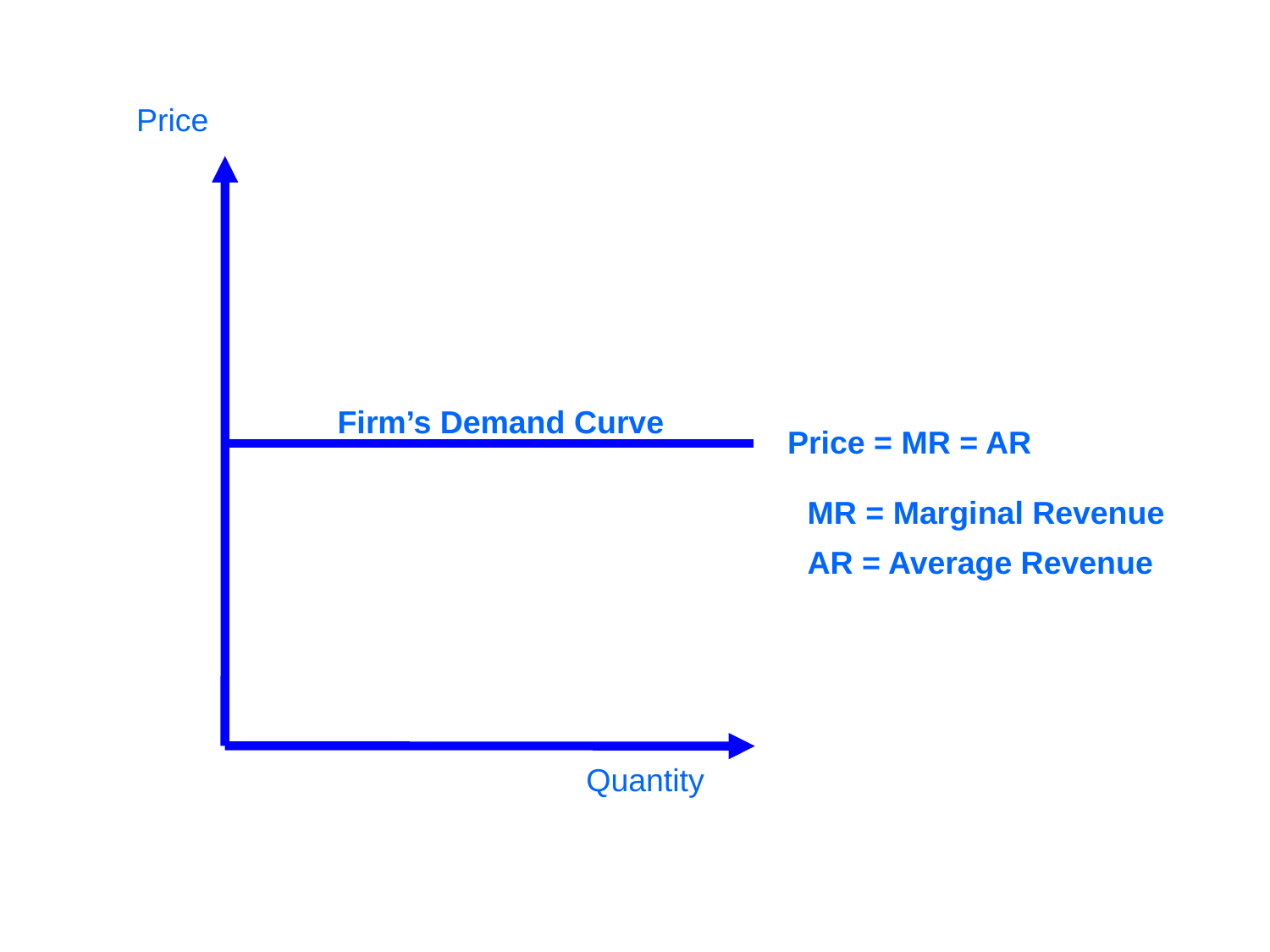

Price

Firm’s Demand Curve
Price = MR = AR

MR = Marginal Revenue
AR = Average Revenue

Quantity